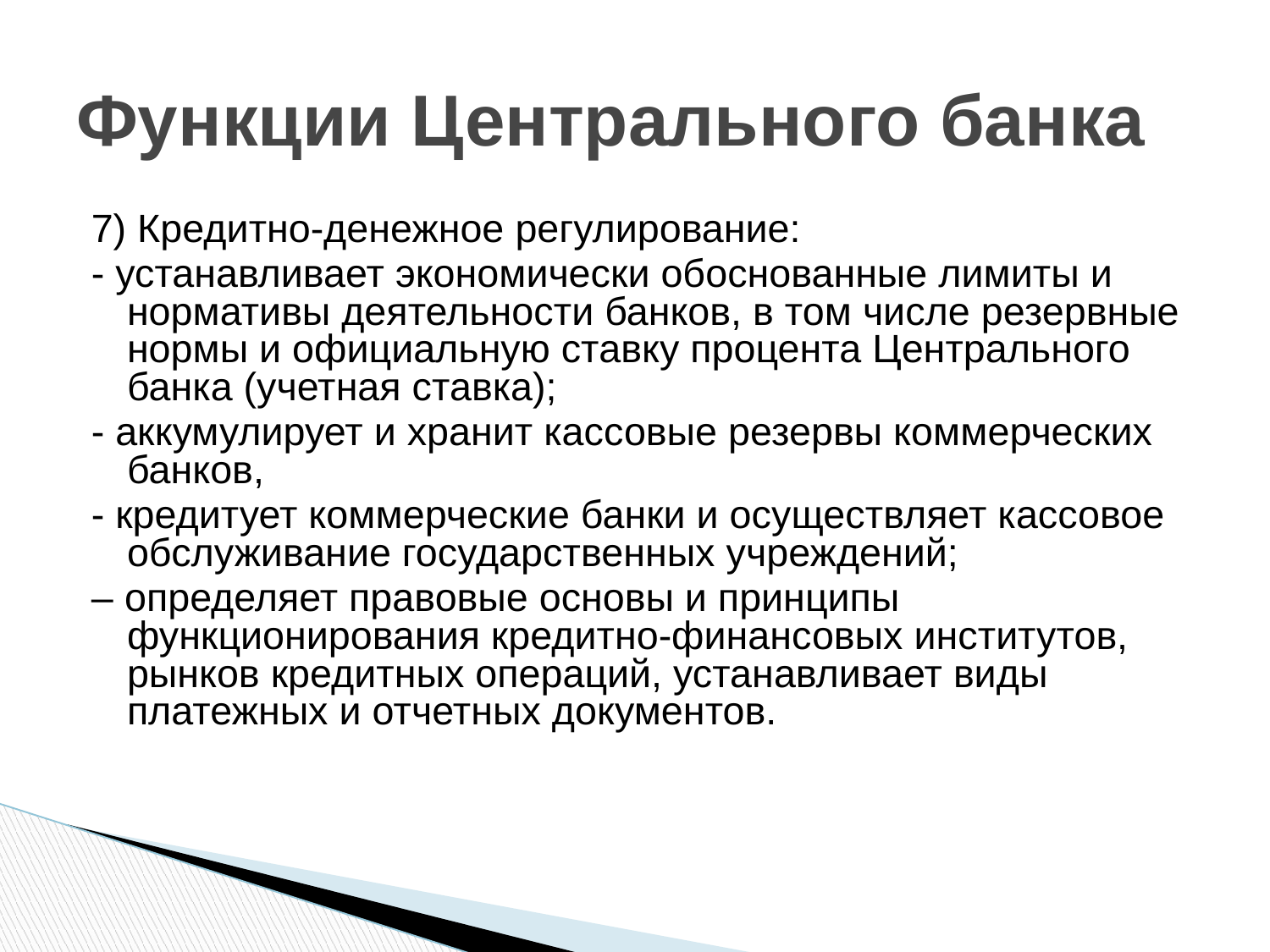

# Функции Центрального банка
7) Кредитно-денежное регулирование:
- устанавливает экономически обоснованные лимиты и нормативы деятельности банков, в том числе резервные нормы и официальную ставку процента Центрального банка (учетная ставка);
- аккумулирует и хранит кассовые резервы коммерческих банков,
- кредитует коммерческие банки и осуществляет кассовое обслуживание государственных учреждений;
– определяет правовые основы и принципы функционирования кредитно-финансовых институтов, рынков кредитных операций, устанавливает виды платежных и отчетных документов.